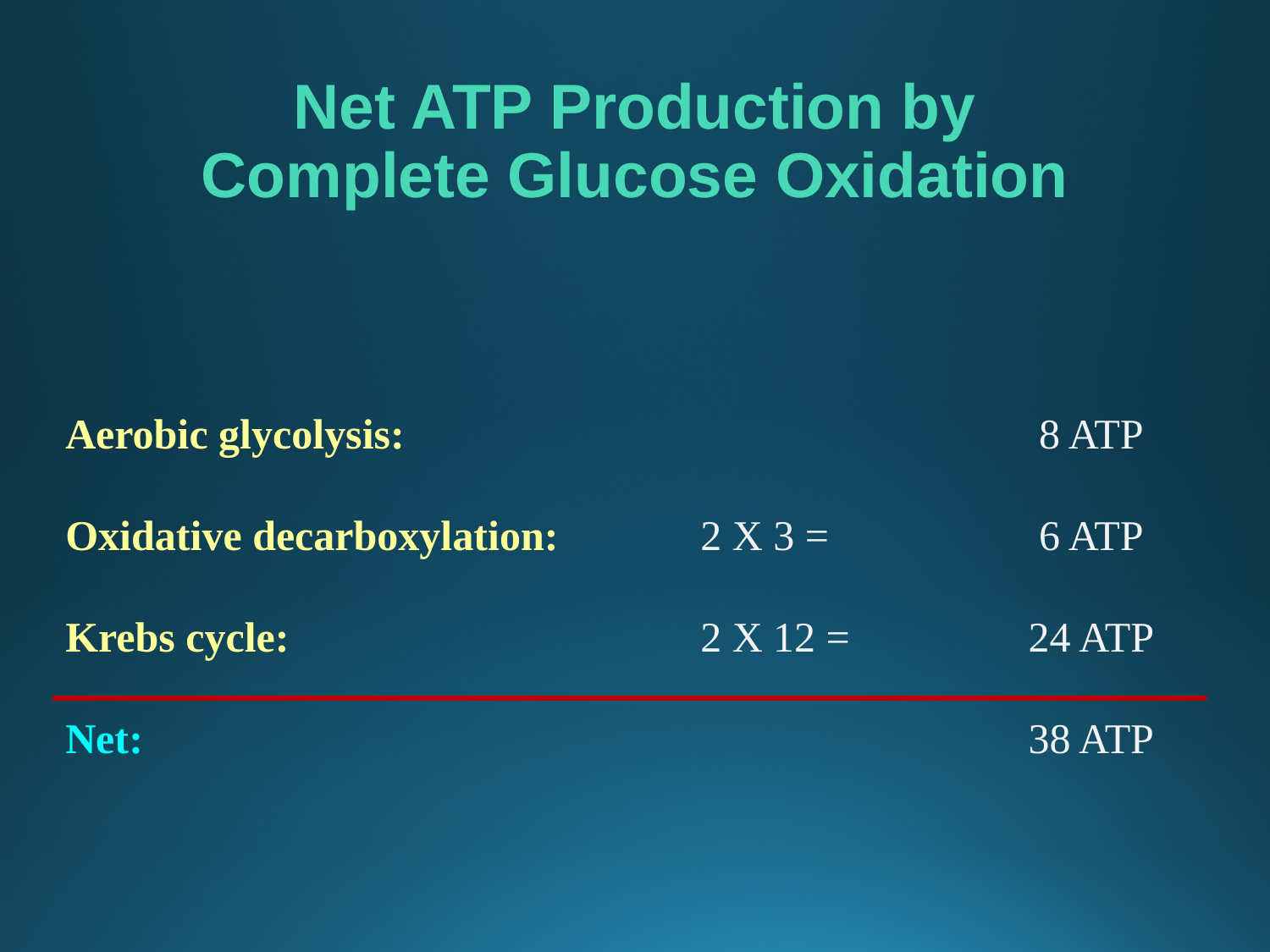

# Net ATP Production by Complete Glucose Oxidation
Aerobic glycolysis:					        8 ATP

Oxidative decarboxylation:	            2 X 3 = 	        6 ATP

Krebs cycle:				2 X 12 =	       24 ATP

Net:						                   38 ATP